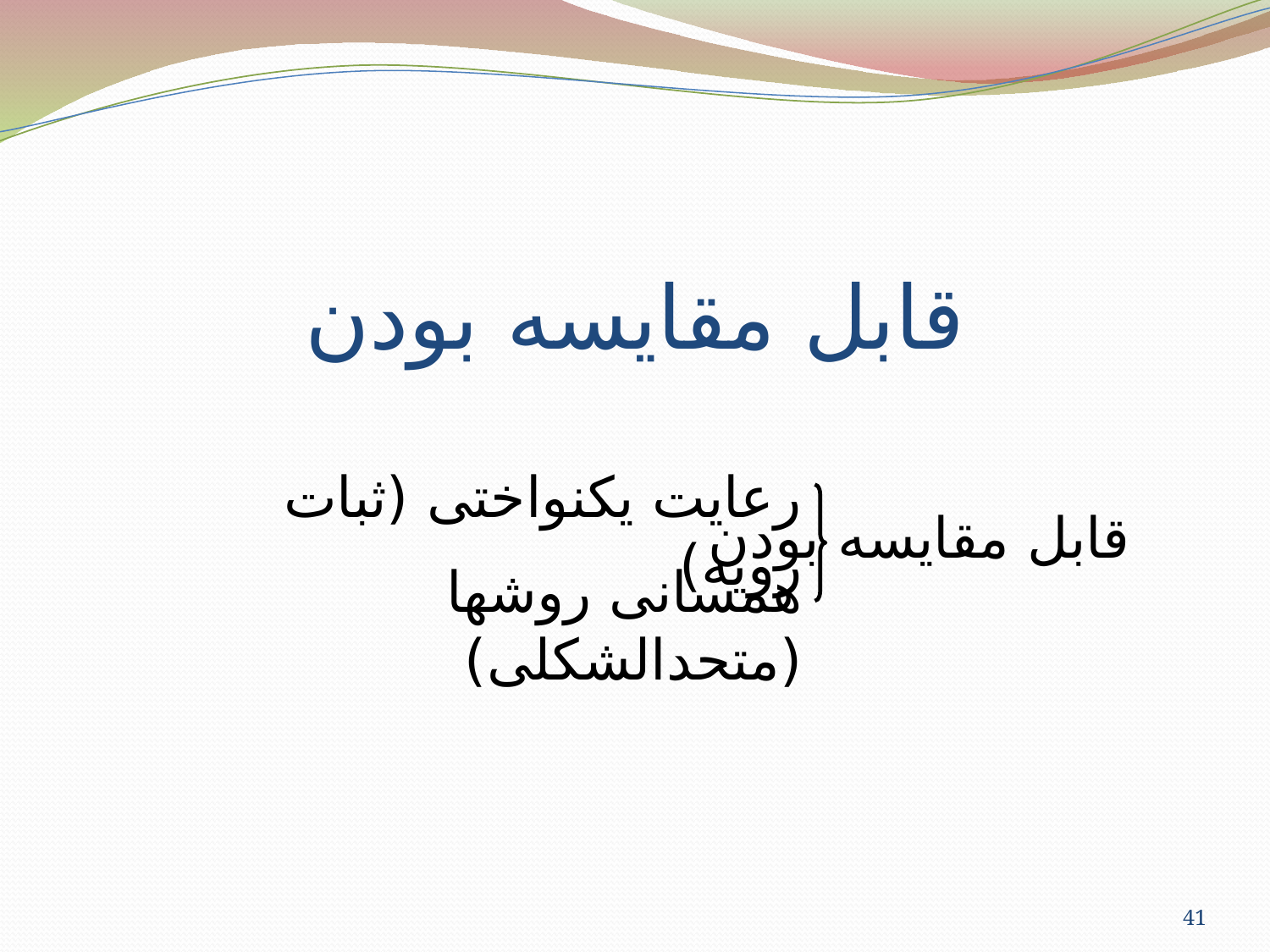

قابل مقایسه بودن
رعایت یکنواختی (ثبات رویه)

قابل مقایسه بودن
همسانی روشها (متحدالشکلی)
41